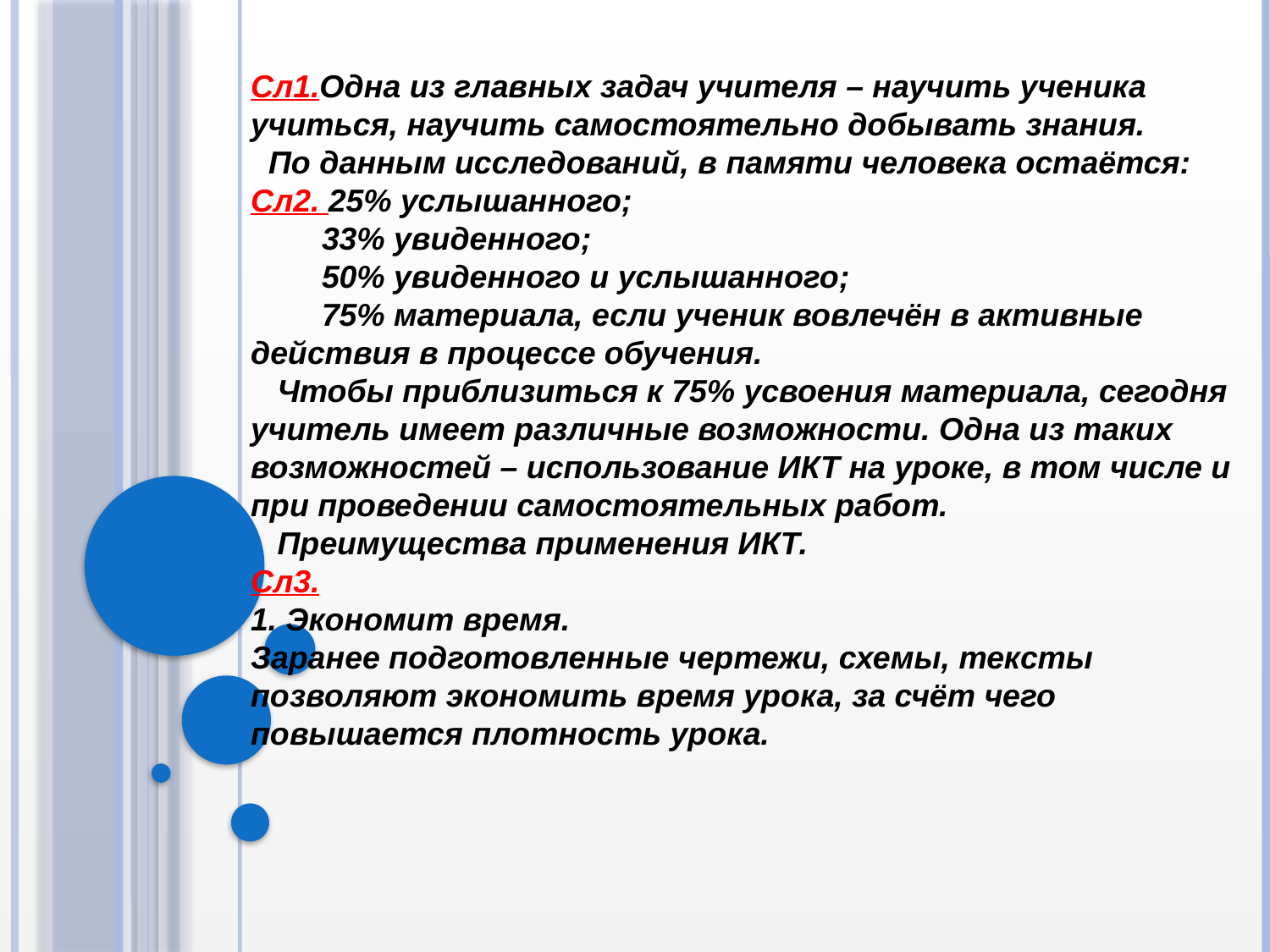

Сл1.Одна из главных задач учителя – научить ученика учиться, научить самостоятельно добывать знания.
  По данным исследований, в памяти человека остаётся:
Сл2. 25% услышанного;
        33% увиденного;
        50% увиденного и услышанного;
        75% материала, если ученик вовлечён в активные действия в процессе обучения.
   Чтобы приблизиться к 75% усвоения материала, сегодня учитель имеет различные возможности. Одна из таких возможностей – использование ИКТ на уроке, в том числе и при проведении самостоятельных работ.
   Преимущества применения ИКТ.
Сл3.
1. Экономит время.
Заранее подготовленные чертежи, схемы, тексты позволяют экономить время урока, за счёт чего повышается плотность урока.